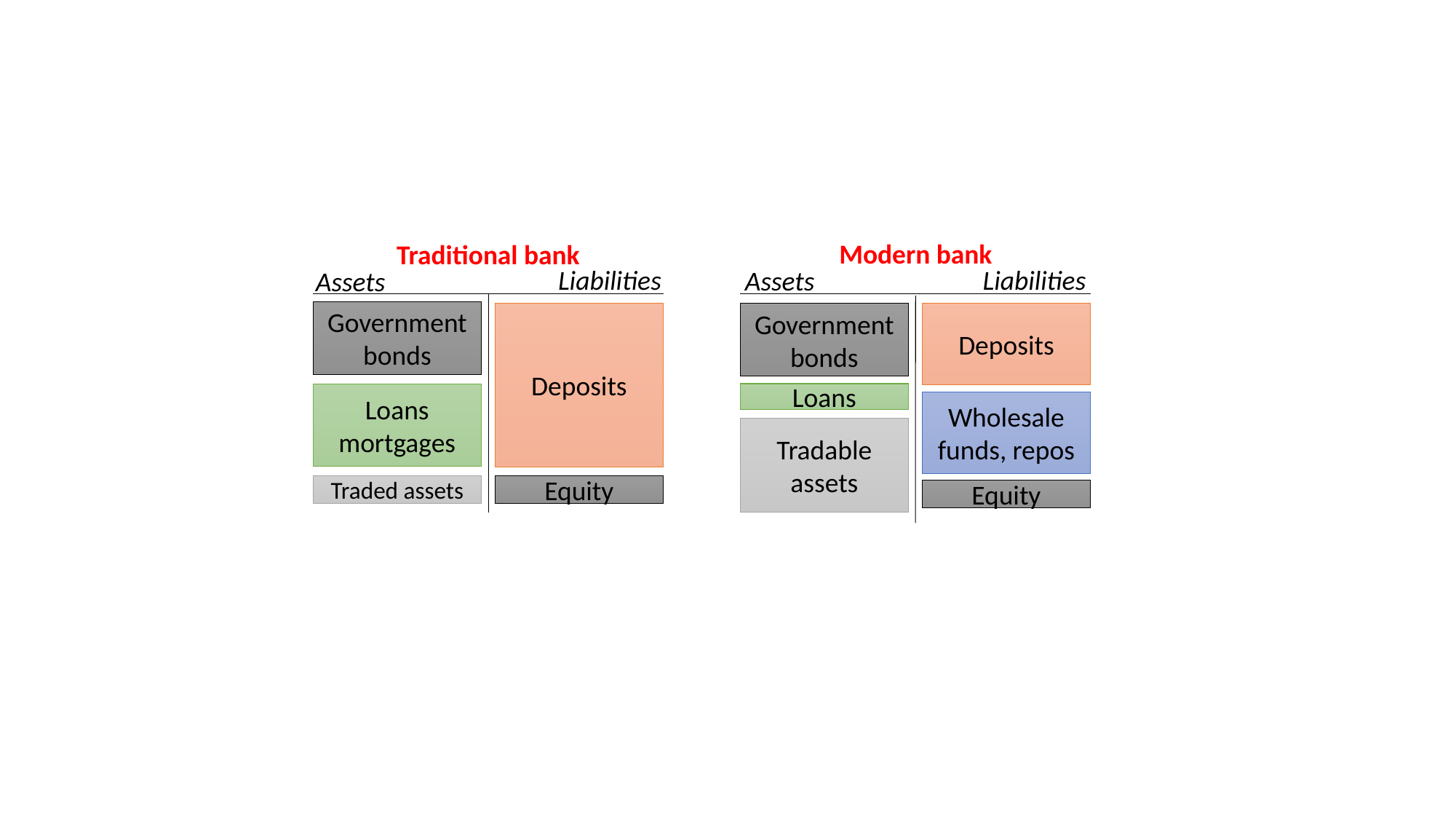

Modern bank
Traditional bank
Liabilities
Liabilities
Assets
Assets
Government bonds
Deposits
Deposits
Government bonds
Loans
Loans
mortgages
Wholesale funds, repos
Tradable assets
Traded assets
Equity
Equity